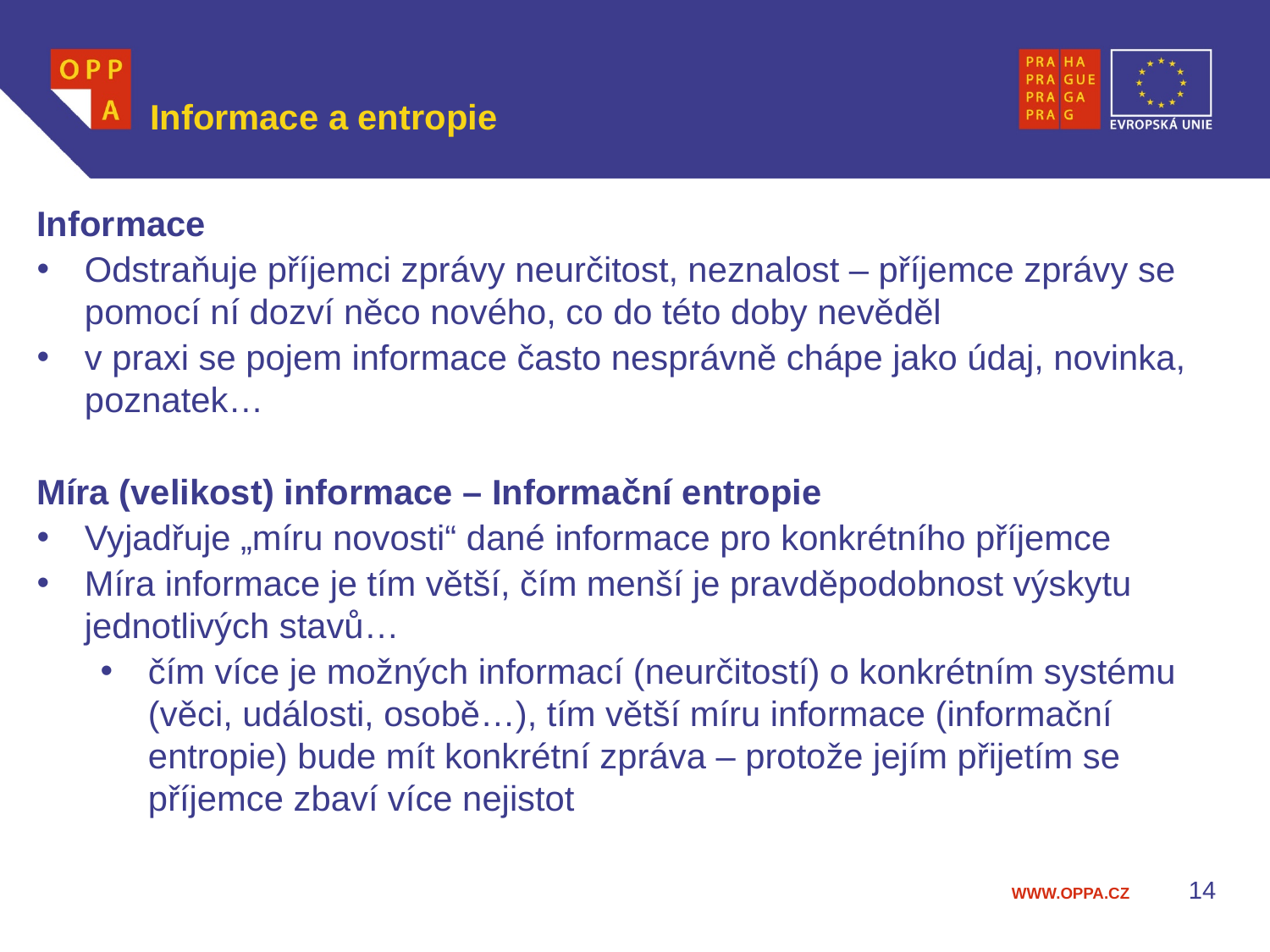

# Informace a entropie
Informace
Odstraňuje příjemci zprávy neurčitost, neznalost – příjemce zprávy se pomocí ní dozví něco nového, co do této doby nevěděl
v praxi se pojem informace často nesprávně chápe jako údaj, novinka, poznatek…

Míra (velikost) informace – Informační entropie
Vyjadřuje „míru novosti“ dané informace pro konkrétního příjemce
Míra informace je tím větší, čím menší je pravděpodobnost výskytu jednotlivých stavů…
čím více je možných informací (neurčitostí) o konkrétním systému (věci, události, osobě…), tím větší míru informace (informační entropie) bude mít konkrétní zpráva – protože jejím přijetím se příjemce zbaví více nejistot
14